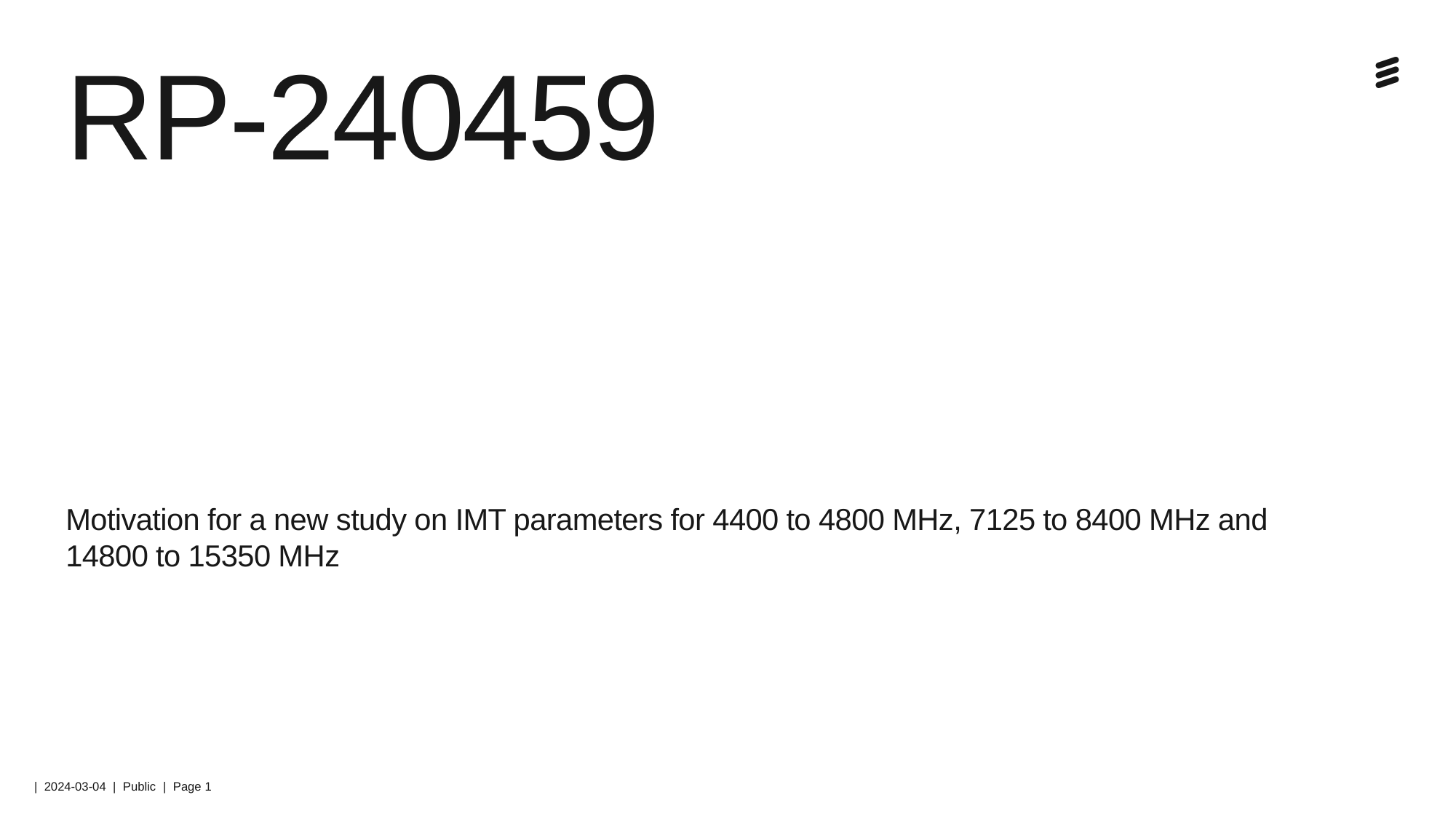

# RP-240459
Motivation for a new study on IMT parameters for 4400 to 4800 MHz, 7125 to 8400 MHz and 14800 to 15350 MHz